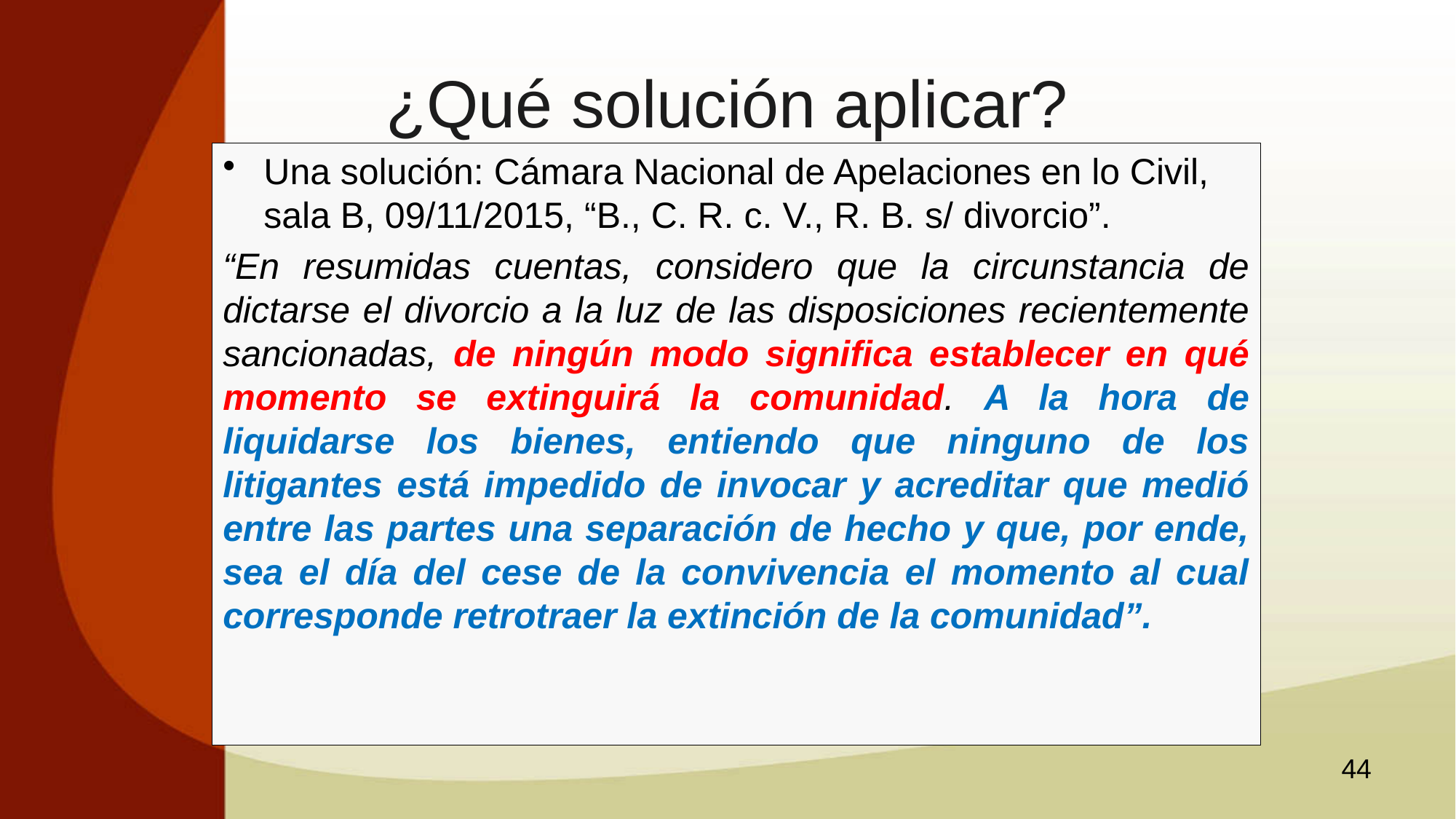

# ¿Qué solución aplicar?
Una solución: Cámara Nacional de Apelaciones en lo Civil, sala B, 09/11/2015, “B., C. R. c. V., R. B. s/ divorcio”.
“En resumidas cuentas, considero que la circunstancia de dictarse el divorcio a la luz de las disposiciones recientemente sancionadas, de ningún modo significa establecer en qué momento se extinguirá la comunidad. A la hora de liquidarse los bienes, entiendo que ninguno de los litigantes está impedido de invocar y acreditar que medió entre las partes una separación de hecho y que, por ende, sea el día del cese de la convivencia el momento al cual corresponde retrotraer la extinción de la comunidad”.
44